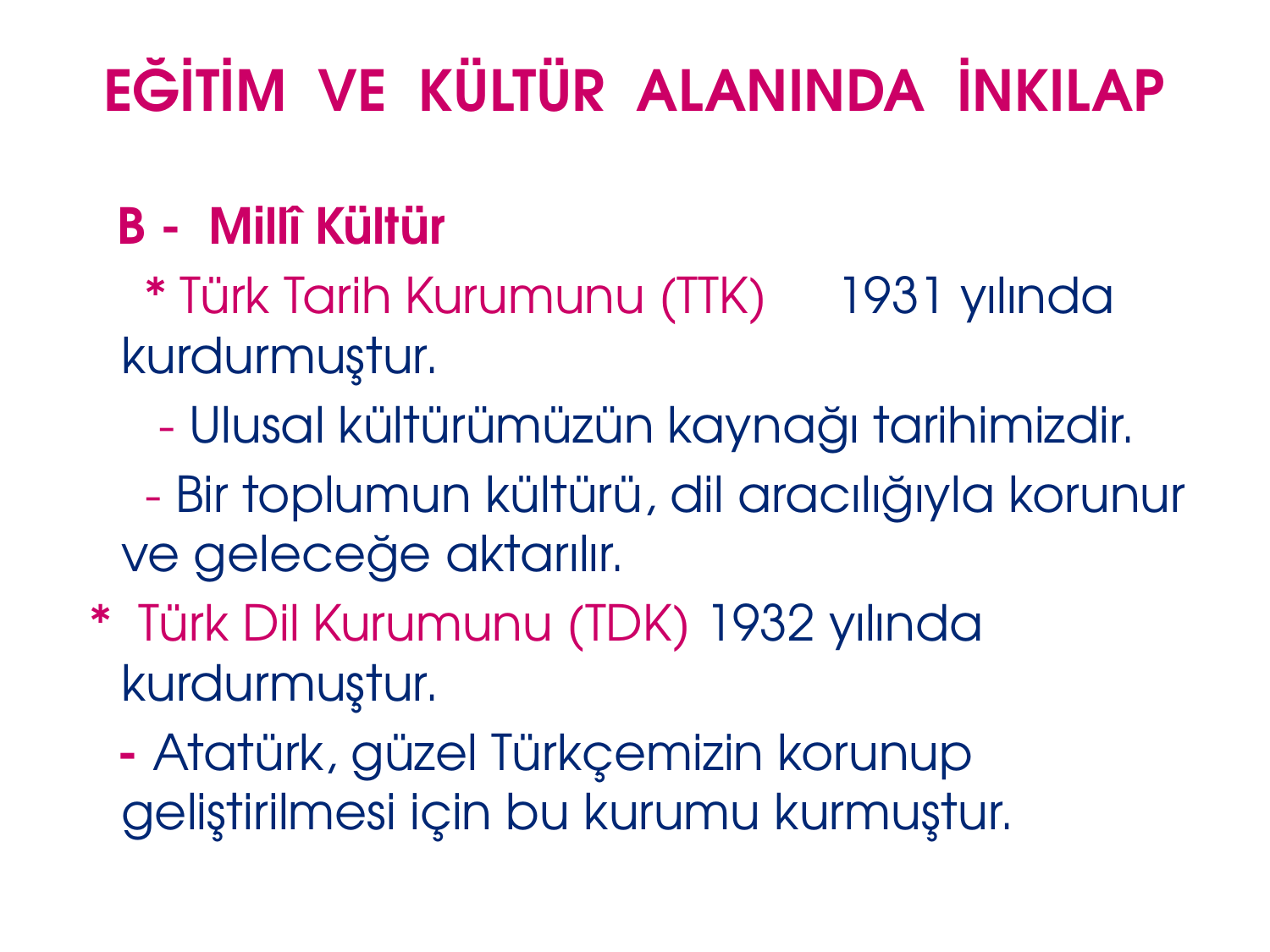

# EĞİTİM  VE  KÜLTÜR  ALANINDA  İNKILAP
   B -  Millî Kültür
     * Türk Tarih Kurumunu (TTK)     1931 yılında kurdurmuştur.
      - Ulusal kültürümüzün kaynağı tarihimizdir.
     - Bir toplumun kültürü, dil aracılığıyla korunur ve geleceğe aktarılır.
 *  Türk Dil Kurumunu (TDK) 1932 yılında kurdurmuştur.
   - Atatürk, güzel Türkçemizin korunup geliştirilmesi için bu kurumu kurmuştur.